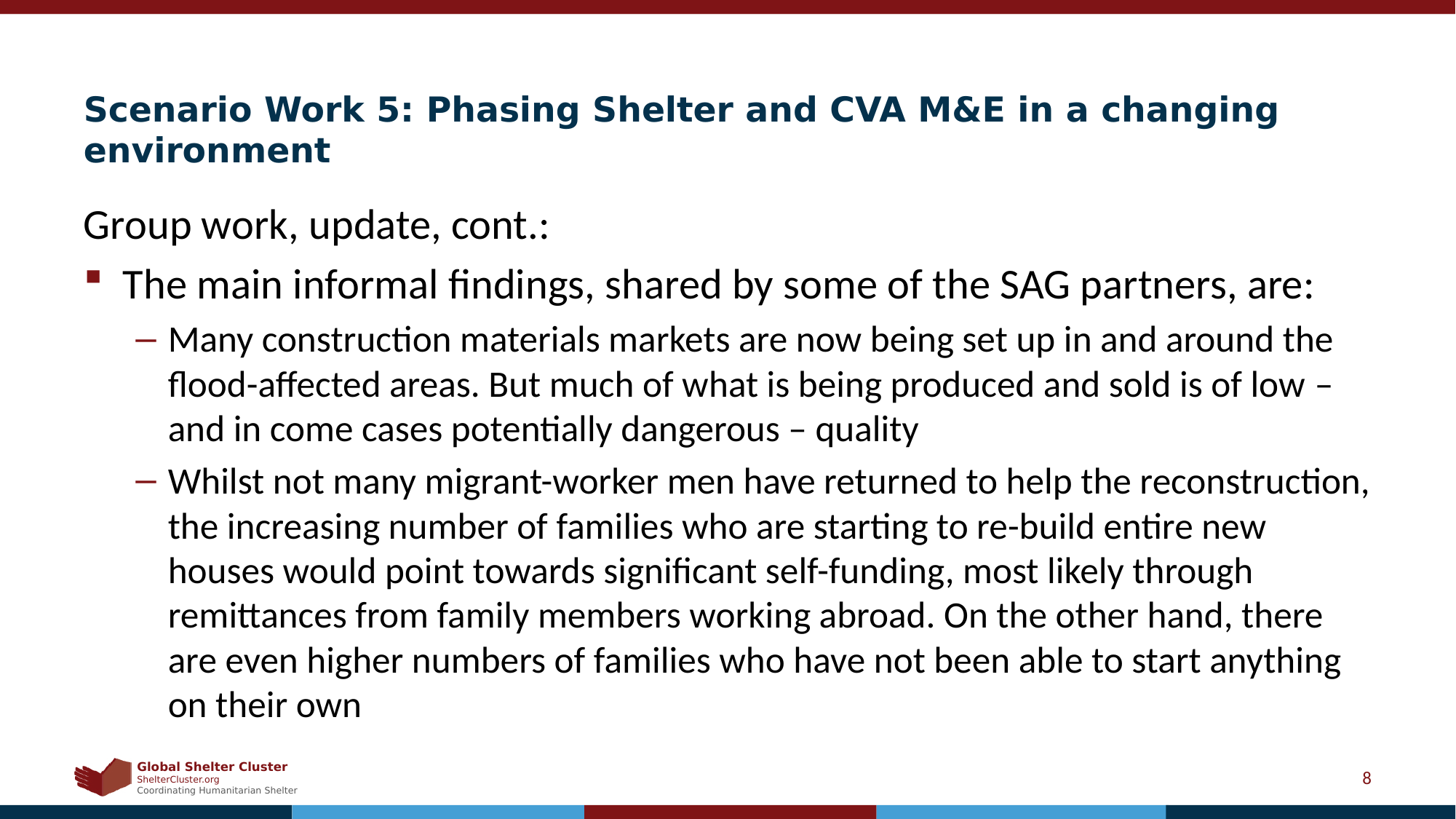

# Scenario Work 5: Phasing Shelter and CVA M&E in a changing environment
Group work, update, cont.:
The main informal findings, shared by some of the SAG partners, are:
Many construction materials markets are now being set up in and around the flood-affected areas. But much of what is being produced and sold is of low – and in come cases potentially dangerous – quality
Whilst not many migrant-worker men have returned to help the reconstruction, the increasing number of families who are starting to re-build entire new houses would point towards significant self-funding, most likely through remittances from family members working abroad. On the other hand, there are even higher numbers of families who have not been able to start anything on their own

8